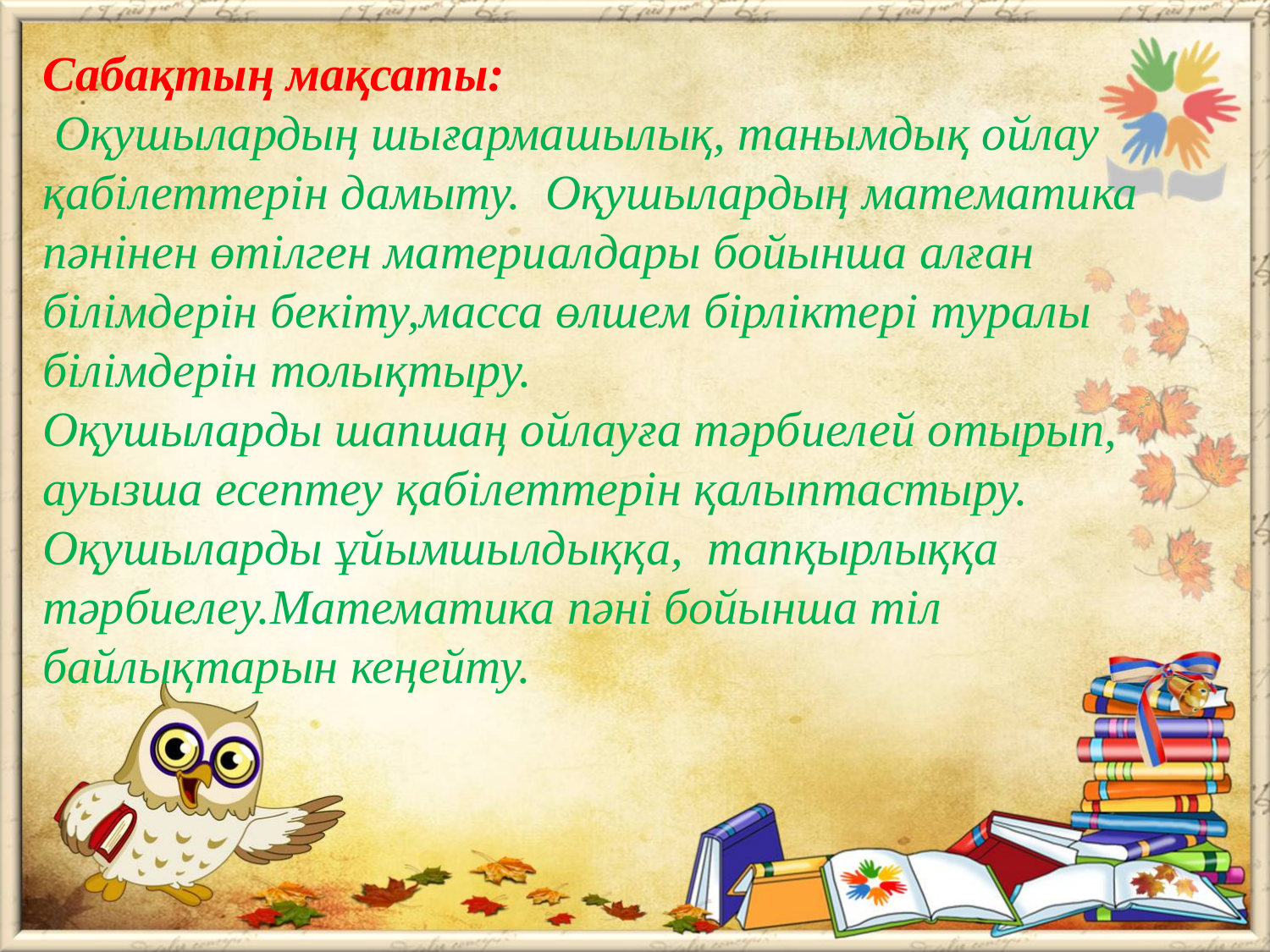

# Сабақтың мақсаты: Оқушылардың шығармашылық, танымдық ойлау қабілеттерін дамыту.  Оқушылардың математика пәнінен өтілген материалдары бойынша алған  білімдерін бекіту,масса өлшем бірліктері туралы білімдерін толықтыру. Оқушыларды шапшаң ойлауға тәрбиелей отырып, ауызша есептеу қабілеттерін қалыптастыру. Оқушыларды ұйымшылдыққа,  тапқырлыққа тәрбиелеу.Математика пәні бойынша тіл байлықтарын кеңейту.